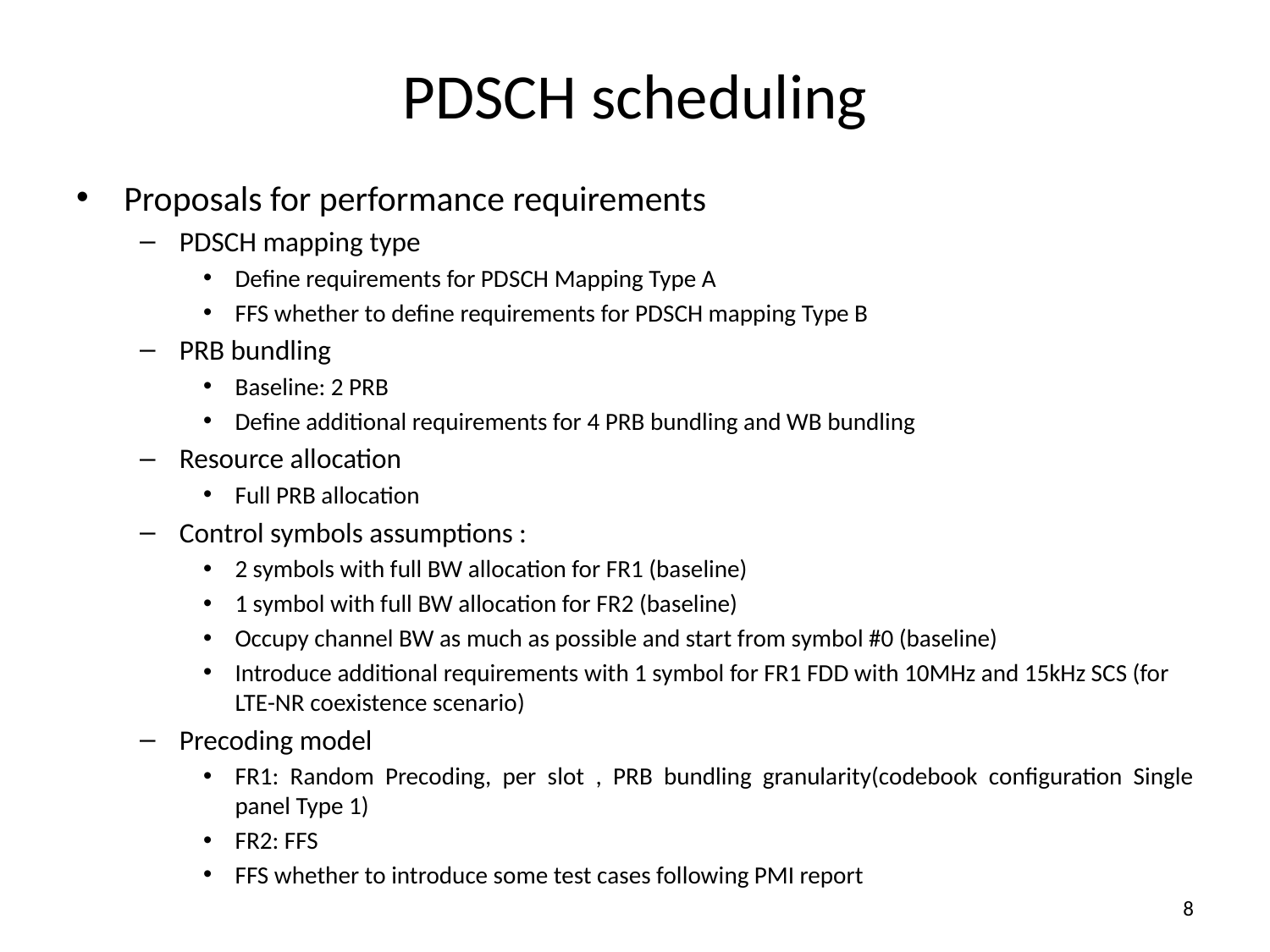

# PDSCH scheduling
Proposals for performance requirements
PDSCH mapping type
Define requirements for PDSCH Mapping Type A
FFS whether to define requirements for PDSCH mapping Type B
PRB bundling
Baseline: 2 PRB
Define additional requirements for 4 PRB bundling and WB bundling
Resource allocation
Full PRB allocation
Control symbols assumptions :
2 symbols with full BW allocation for FR1 (baseline)
1 symbol with full BW allocation for FR2 (baseline)
Occupy channel BW as much as possible and start from symbol #0 (baseline)
Introduce additional requirements with 1 symbol for FR1 FDD with 10MHz and 15kHz SCS (for LTE-NR coexistence scenario)
Precoding model
FR1: Random Precoding, per slot , PRB bundling granularity(codebook configuration Single panel Type 1)
FR2: FFS
FFS whether to introduce some test cases following PMI report

8